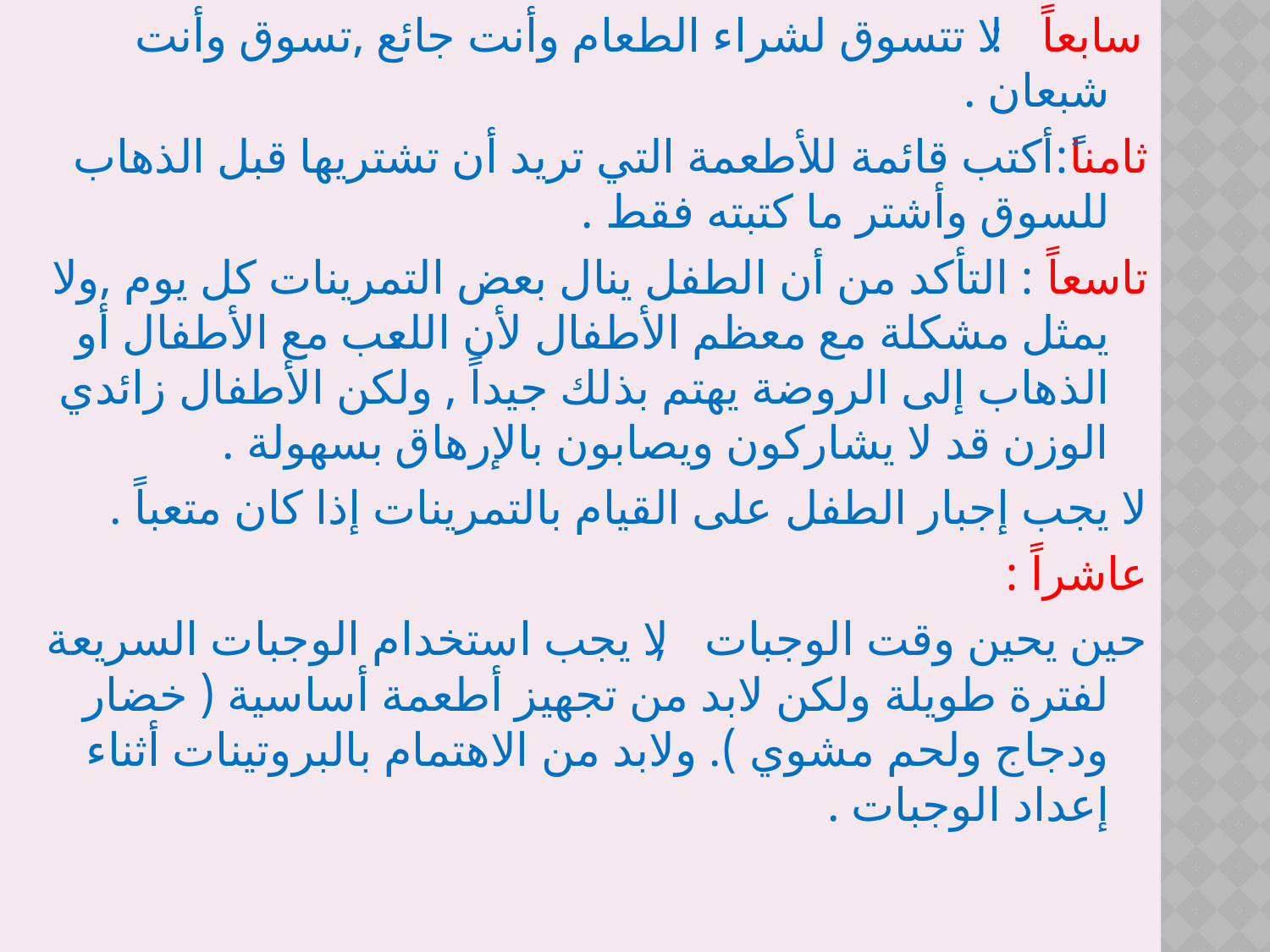

سابعاً : لا تتسوق لشراء الطعام وأنت جائع ,تسوق وأنت شبعان .
ثامناً:أكتب قائمة للأطعمة التي تريد أن تشتريها قبل الذهاب للسوق وأشتر ما كتبته فقط .
تاسعاً : التأكد من أن الطفل ينال بعض التمرينات كل يوم ,ولا يمثل مشكلة مع معظم الأطفال لأن اللعب مع الأطفال أو الذهاب إلى الروضة يهتم بذلك جيداً , ولكن الأطفال زائدي الوزن قد لا يشاركون ويصابون بالإرهاق بسهولة .
لا يجب إجبار الطفل على القيام بالتمرينات إذا كان متعباً .
عاشراً :
حين يحين وقت الوجبات , لا يجب استخدام الوجبات السريعة لفترة طويلة ولكن لابد من تجهيز أطعمة أساسية ( خضار ودجاج ولحم مشوي ). ولابد من الاهتمام بالبروتينات أثناء إعداد الوجبات .